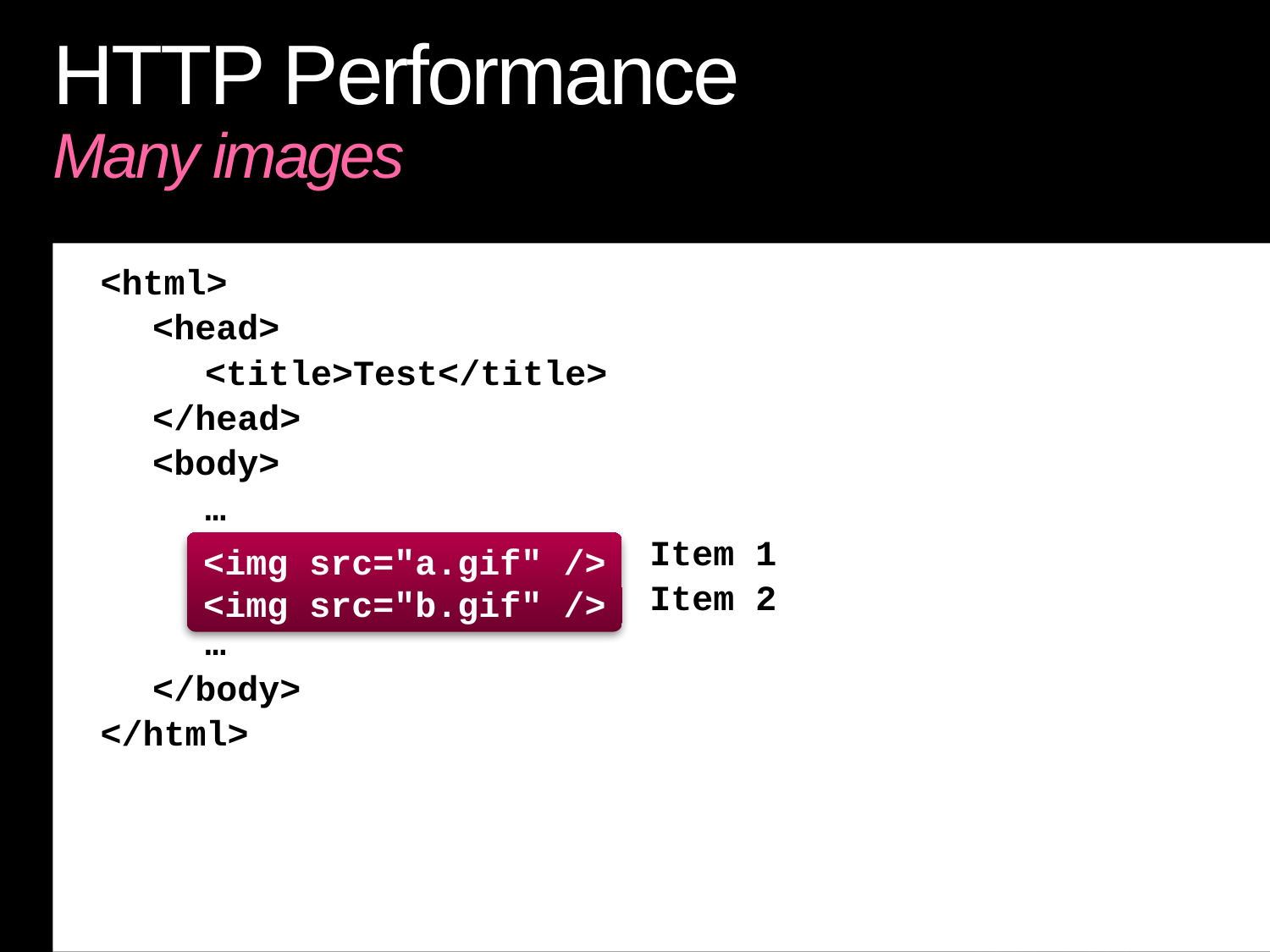

# HTTP Performance Many images
<html>
<head>
<title>Test</title>
</head>
<body>
…
<img src="a.gif" />  Item 1
<img src="b.gif" />  Item 2
…
</body>
</html>
<img src="a.gif" />
<img src="b.gif" />